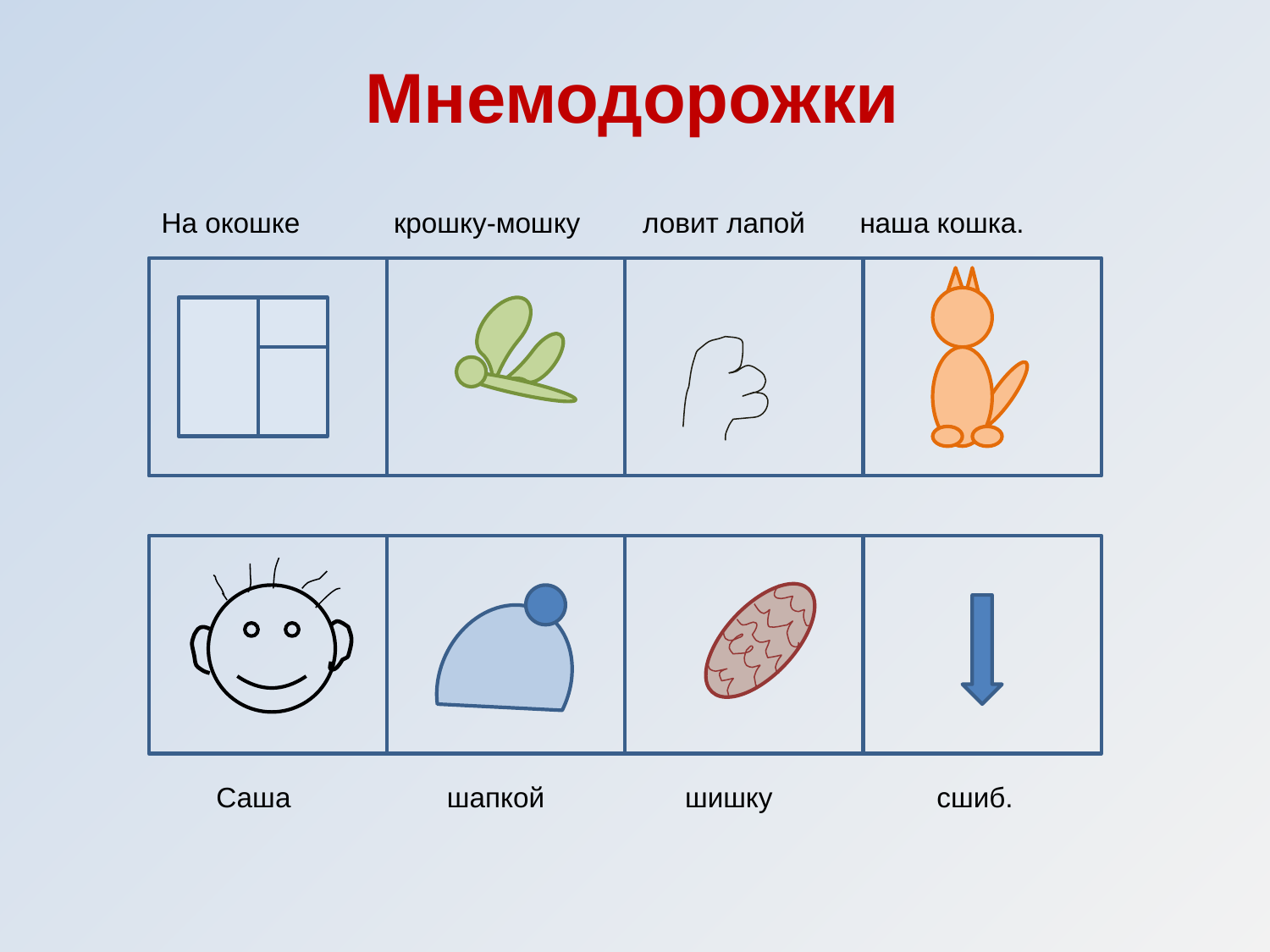

#
Мнемодорожки
На окошке            крошку-мошку        ловит лапой       наша кошка.

       Саша                    шапкой                  шишку                     сшиб.